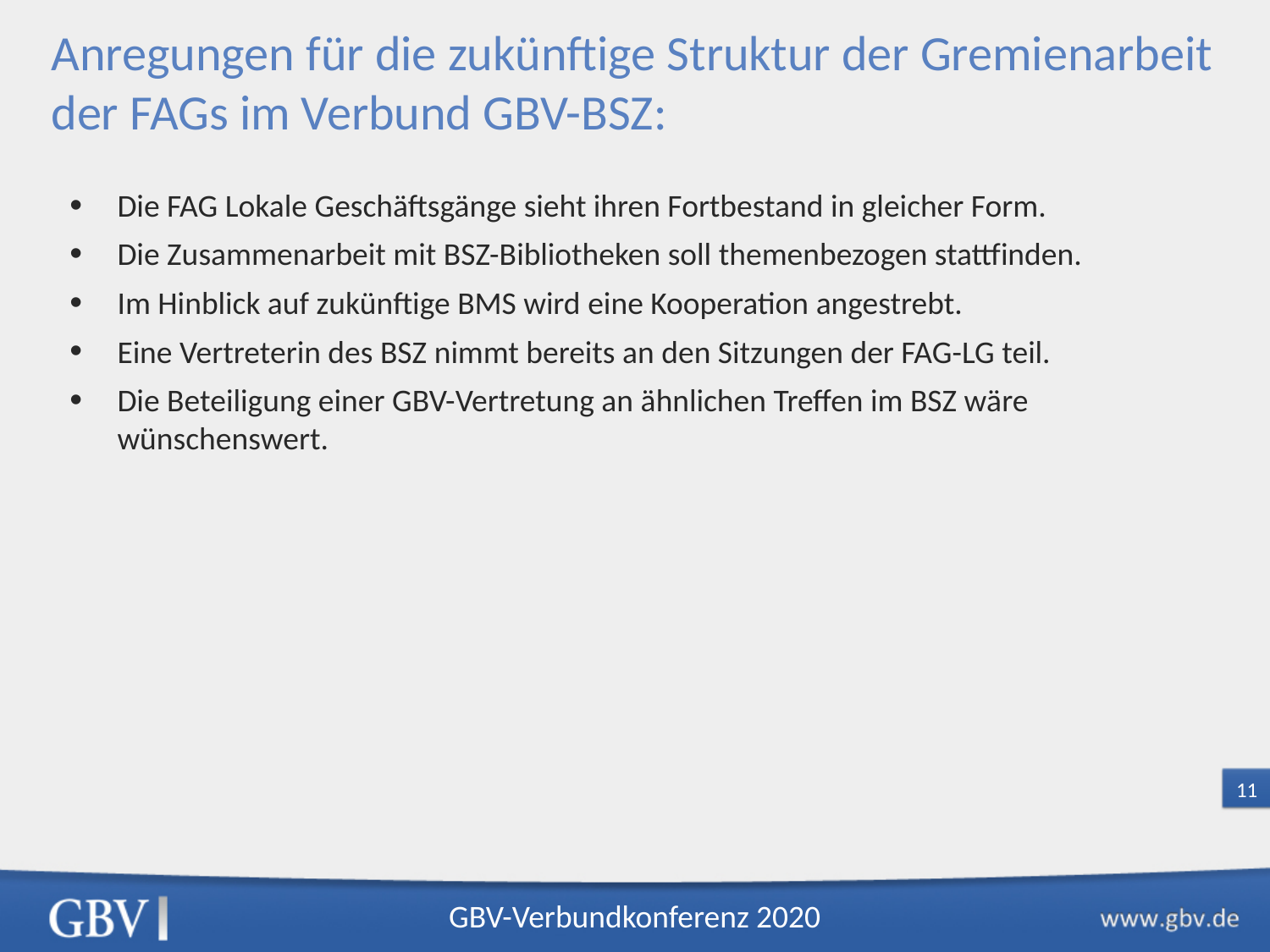

Anregungen für die zukünftige Struktur der Gremienarbeit der FAGs im Verbund GBV-BSZ:

Die FAG Lokale Geschäftsgänge sieht ihren Fortbestand in gleicher Form.
Die Zusammenarbeit mit BSZ-Bibliotheken soll themenbezogen stattfinden.
Im Hinblick auf zukünftige BMS wird eine Kooperation angestrebt.
Eine Vertreterin des BSZ nimmt bereits an den Sitzungen der FAG-LG teil.
Die Beteiligung einer GBV-Vertretung an ähnlichen Treffen im BSZ wäre wünschenswert.

11
GBV-Verbundkonferenz 2020